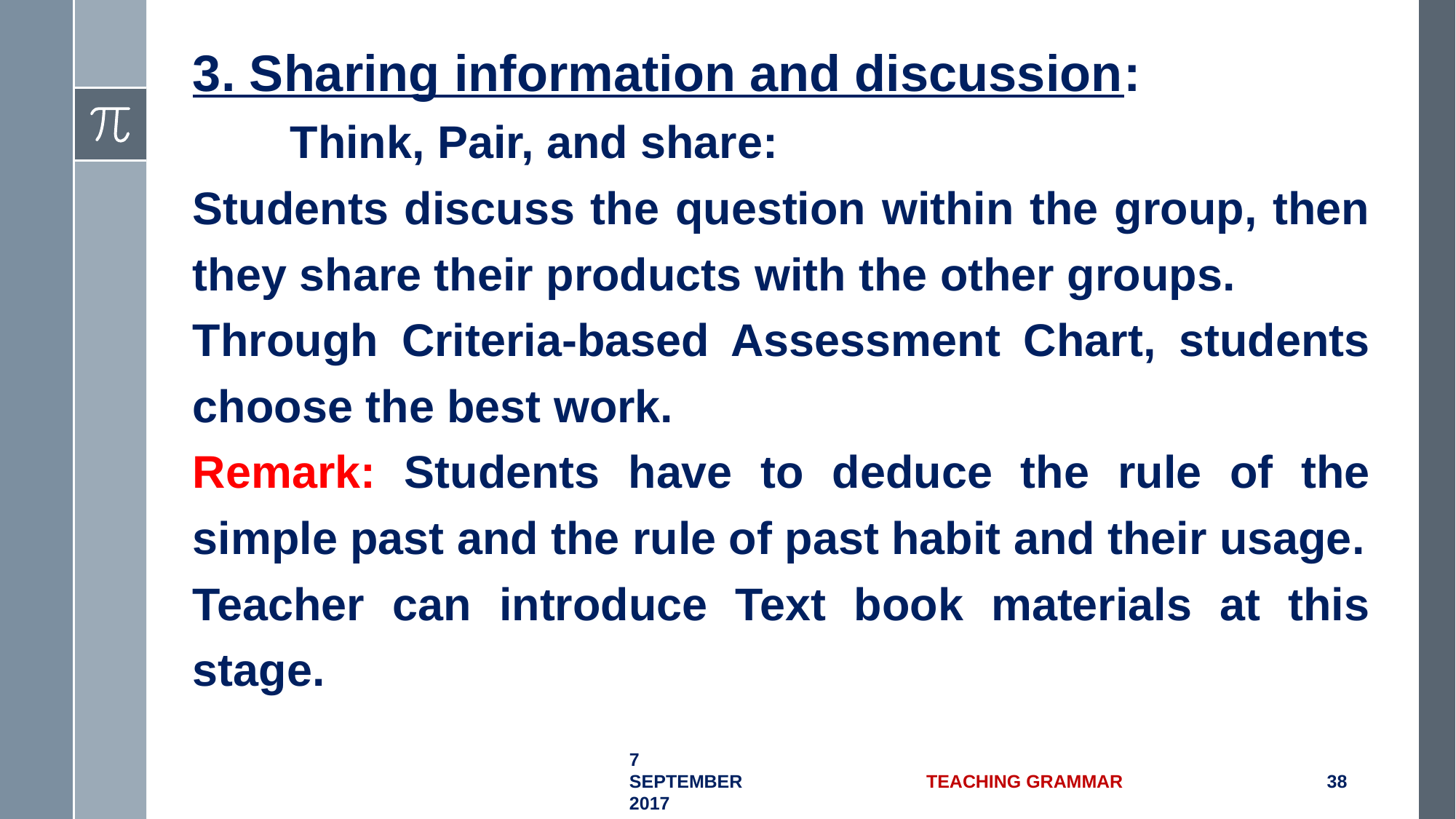

3. Sharing information and discussion:
	Think, Pair, and share:
Students discuss the question within the group, then they share their products with the other groups.
Through Criteria-based Assessment Chart, students choose the best work.
Remark: Students have to deduce the rule of the simple past and the rule of past habit and their usage.
Teacher can introduce Text book materials at this stage.

7 September 2017
Teaching Grammar
38